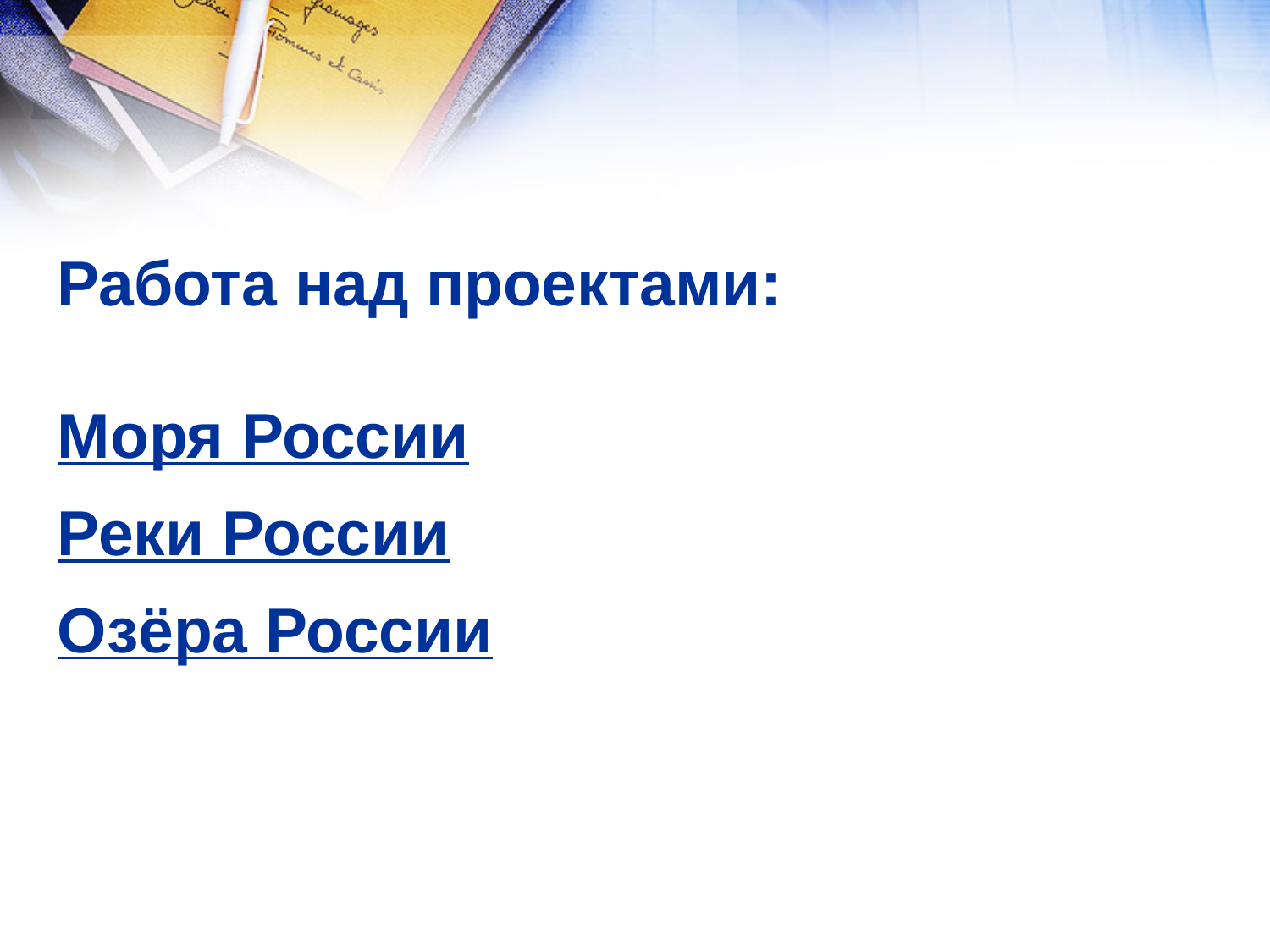

Работа над проектами:

Моря России

Реки России

Озёра России